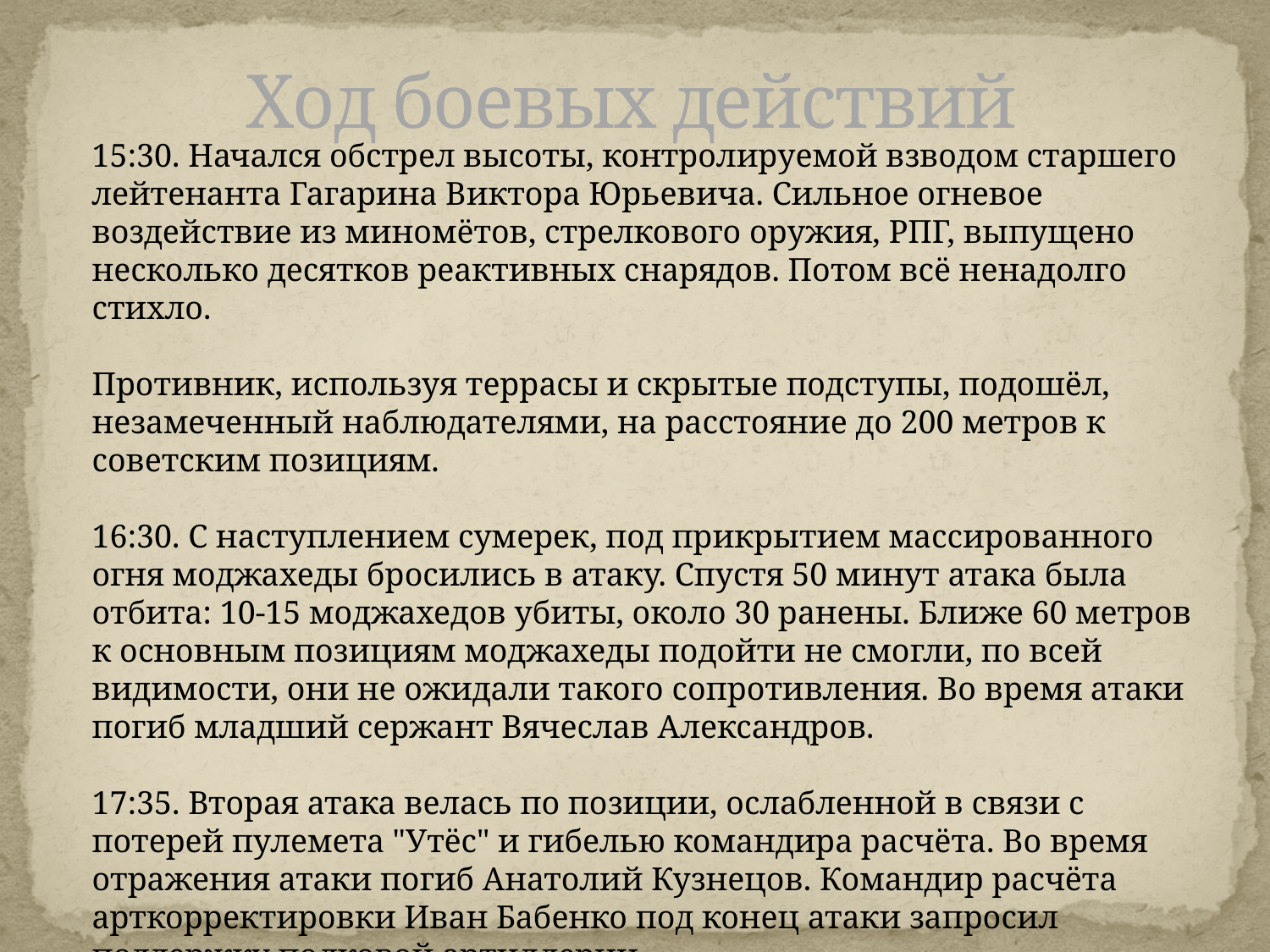

# Ход боевых действий
15:30. Начался обстрел высоты, контролируемой взводом старшего лейтенанта Гагарина Виктора Юрьевича. Сильное огневое воздействие из миномётов, стрелкового оружия, РПГ, выпущено несколько десятков реактивных снарядов. Потом всё ненадолго стихло.

Противник, используя террасы и скрытые подступы, подошёл, незамеченный наблюдателями, на расстояние до 200 метров к советским позициям.

16:30. С наступлением сумерек, под прикрытием массированного огня моджахеды бросились в атаку. Спустя 50 минут атака была отбита: 10-15 моджахедов убиты, около 30 ранены. Ближе 60 метров к основным позициям моджахеды подойти не смогли, по всей видимости, они не ожидали такого сопротивления. Во время атаки погиб младший сержант Вячеслав Александров.

17:35. Вторая атака велась по позиции, ослабленной в связи с потерей пулемета "Утёс" и гибелью командира расчёта. Во время отражения атаки погиб Анатолий Кузнецов. Командир расчёта арткорректировки Иван Бабенко под конец атаки запросил поддержку полковой артиллерии.